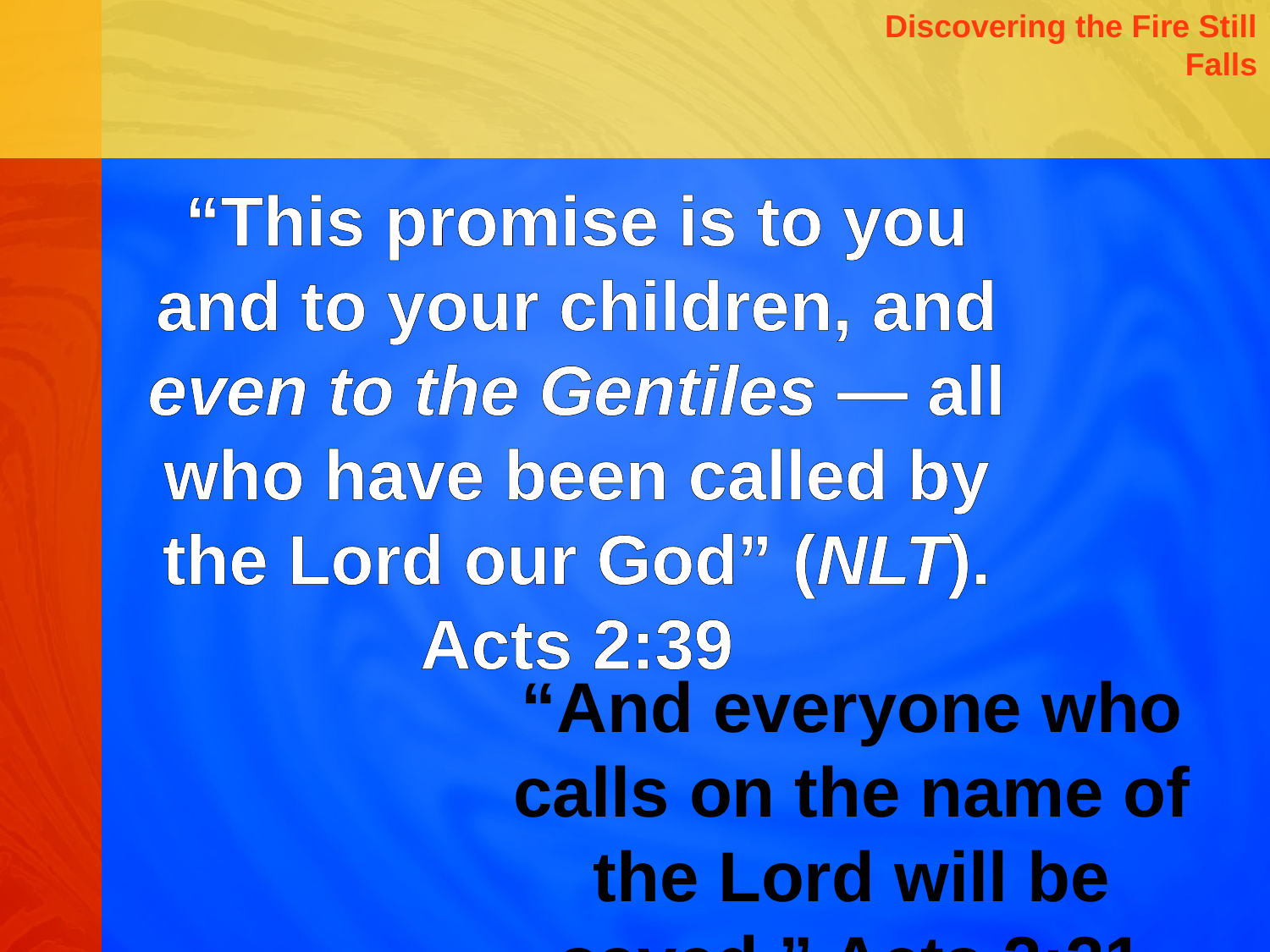

Discovering the Fire Still Falls
“This promise is to you and to your children, and even to the Gentiles — all who have been called by the Lord our God” (NLT). Acts 2:39
“And everyone who calls on the name of the Lord will be saved.” Acts 2:21